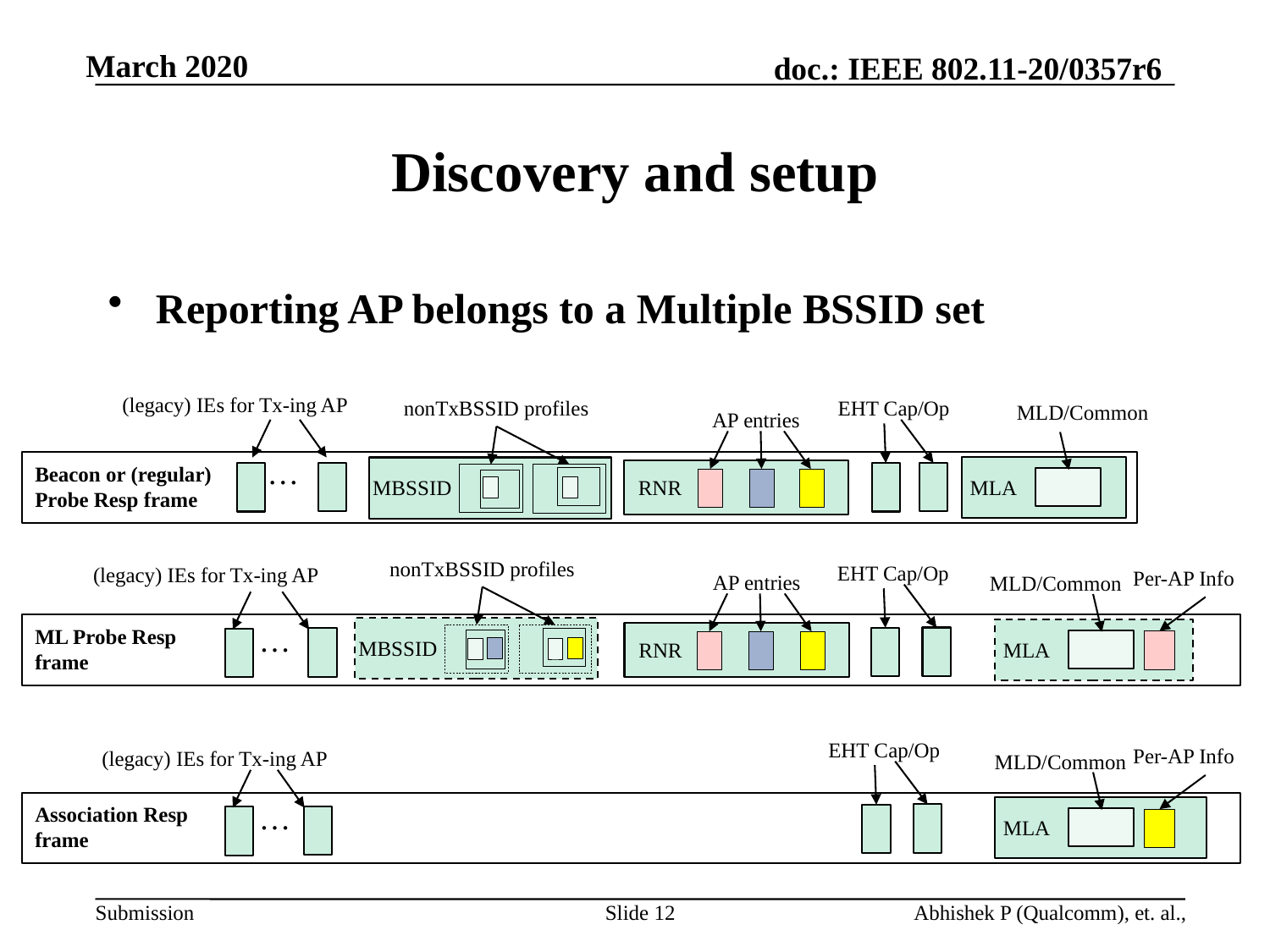

# Discovery and setup
Reporting AP belongs to a Multiple BSSID set

(legacy) IEs for Tx-ing AP
nonTxBSSID profiles
EHT Cap/Op
MLD/Common
AP entries
…

Beacon or (regular) Probe Resp frame

RNR

MBSSID
MLA

nonTxBSSID profiles
EHT Cap/Op
(legacy) IEs for Tx-ing AP
Per-AP Info
AP entries
MLD/Common
…

ML Probe Resp frame

MBSSID

MLA
RNR

EHT Cap/Op
Per-AP Info
(legacy) IEs for Tx-ing AP
MLD/Common
…

Association Resp frame

MLA

Slide 12
Abhishek P (Qualcomm), et. al.,